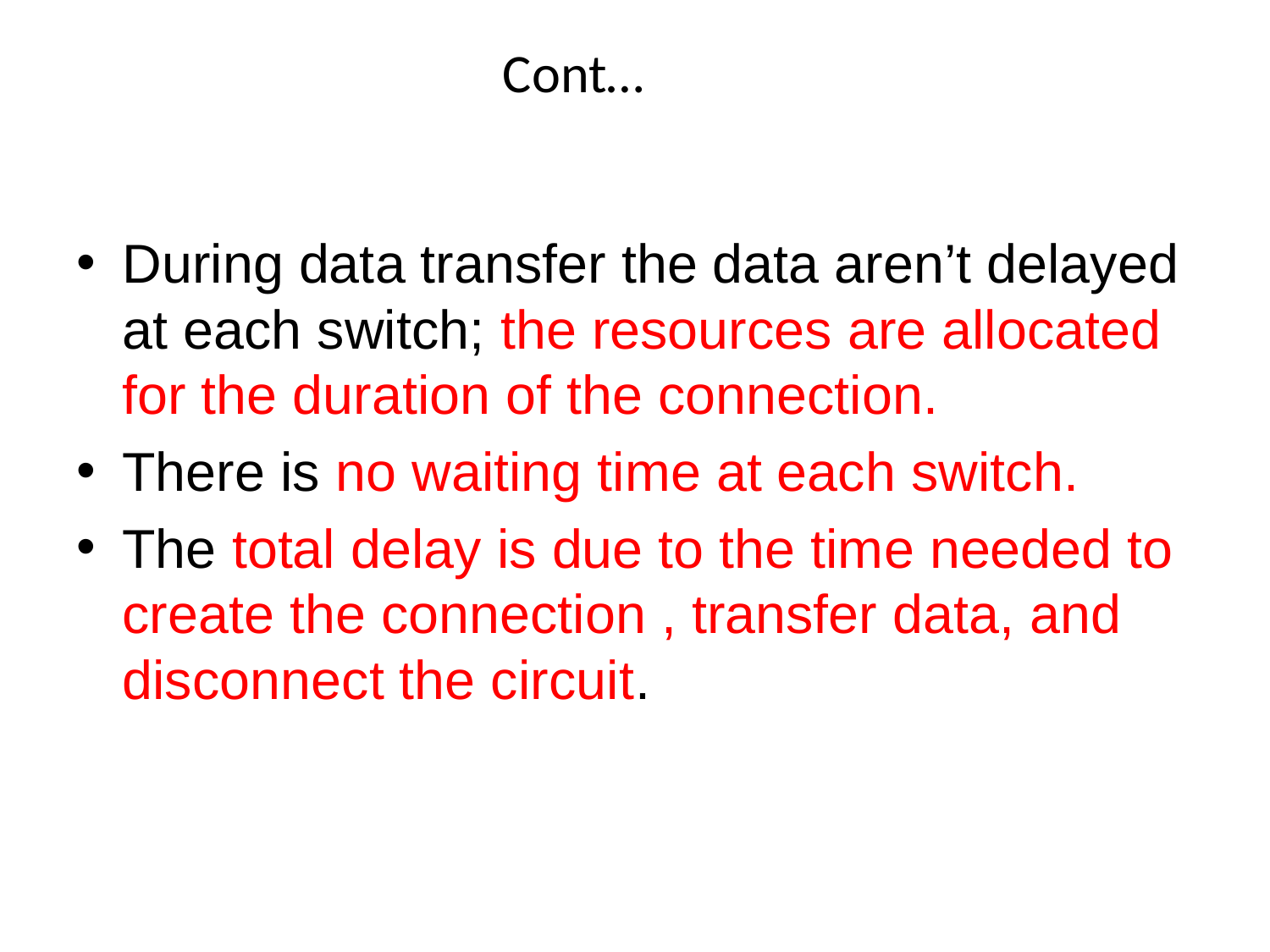

# Cont…
During data transfer the data aren’t delayed at each switch; the resources are allocated for the duration of the connection.
There is no waiting time at each switch.
The total delay is due to the time needed to create the connection , transfer data, and disconnect the circuit.